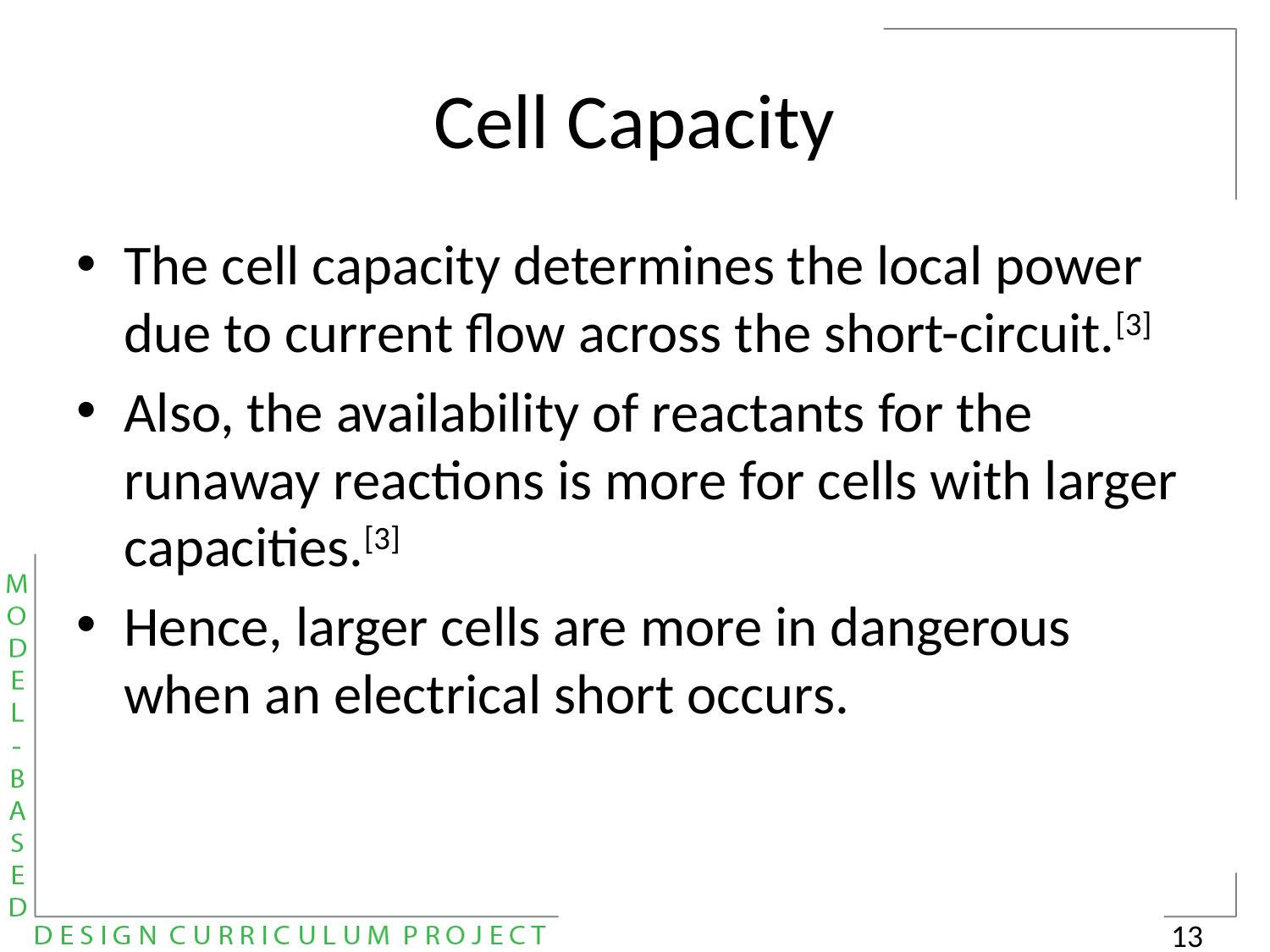

# Cell Capacity
The cell capacity determines the local power due to current flow across the short-circuit.[3]
Also, the availability of reactants for the runaway reactions is more for cells with larger capacities.[3]
Hence, larger cells are more in dangerous when an electrical short occurs.